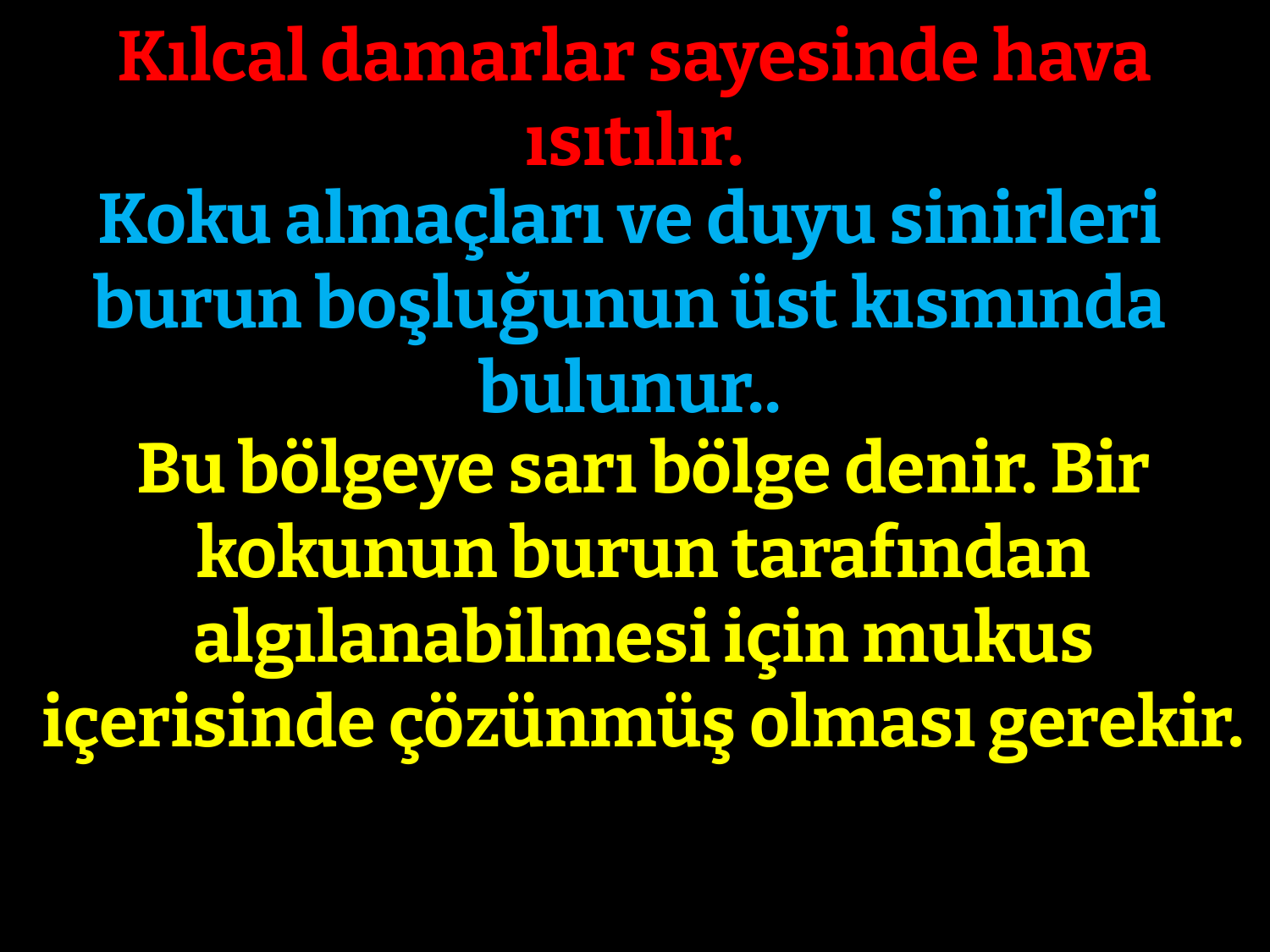

Kılcal damarlar sayesinde hava ısıtılır.
Koku almaçları ve duyu sinirleri burun boşluğunun üst kısmında bulunur..
#
Bu bölgeye sarı bölge denir. Bir kokunun burun tarafından algılanabilmesi için mukus içerisinde çözünmüş olması gerekir.